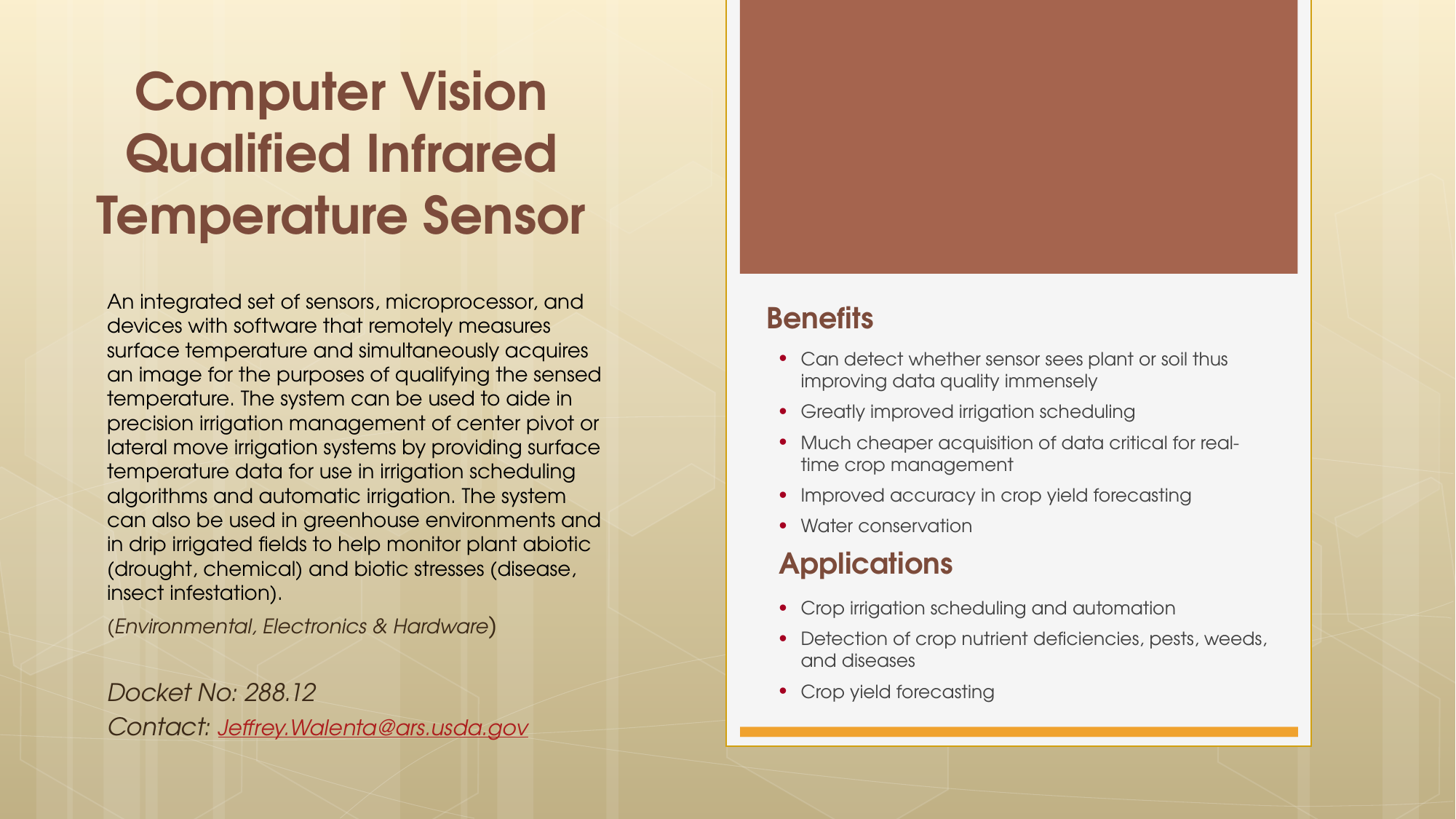

# Computer Vision Qualified Infrared Temperature Sensor
An integrated set of sensors, microprocessor, and devices with software that remotely measures surface temperature and simultaneously acquires an image for the purposes of qualifying the sensed temperature. The system can be used to aide in precision irrigation management of center pivot or lateral move irrigation systems by providing surface temperature data for use in irrigation scheduling algorithms and automatic irrigation. The system can also be used in greenhouse environments and in drip irrigated fields to help monitor plant abiotic (drought, chemical) and biotic stresses (disease, insect infestation).
(Environmental, Electronics & Hardware)

Docket No: 288.12
Contact: Jeffrey.Walenta@ars.usda.gov

Benefits

Can detect whether sensor sees plant or soil thus improving data quality immensely
Greatly improved irrigation scheduling
Much cheaper acquisition of data critical for real-time crop management
Improved accuracy in crop yield forecasting
Water conservation
Applications

Crop irrigation scheduling and automation
Detection of crop nutrient deficiencies, pests, weeds, and diseases
Crop yield forecasting